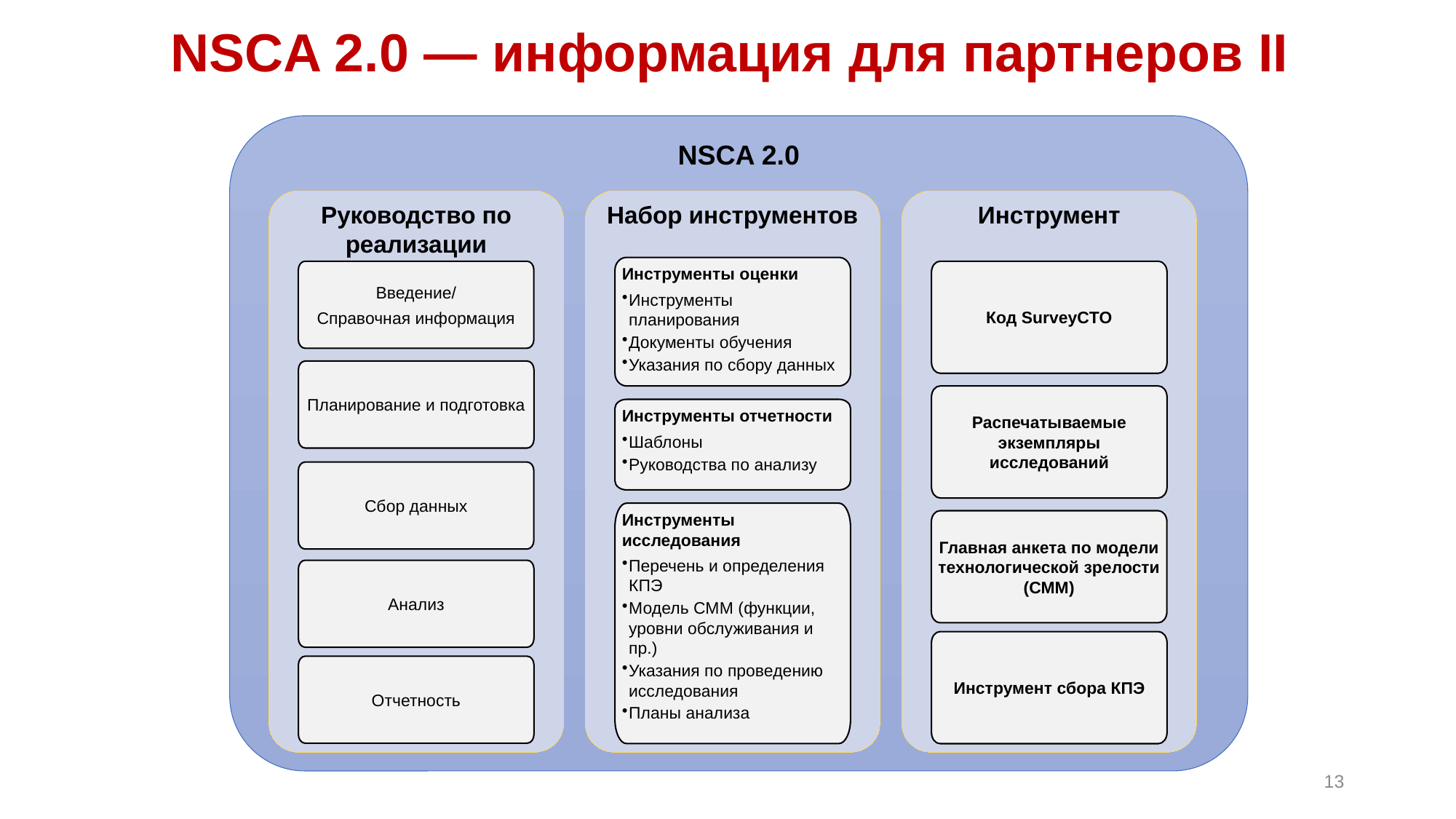

# NSCA 2.0 — информация для партнеров II
NSCA 2.0
Руководство по реализации
Набор инструментов
Инструмент
Инструменты оценки
Инструменты планирования
Документы обучения
Указания по сбору данных
Код SurveyCTO
Распечатываемые экземпляры исследований
Инструменты отчетности
Шаблоны
Руководства по анализу
Инструменты исследования
Перечень и определения КПЭ
Модель СММ (функции, уровни обслуживания и пр.)
Указания по проведению исследования
Планы анализа
Главная анкета по модели технологической зрелости (СММ)
Инструмент сбора КПЭ
Введение/
Справочная информация
Планирование и подготовка
Сбор данных
Анализ
Отчетность
13